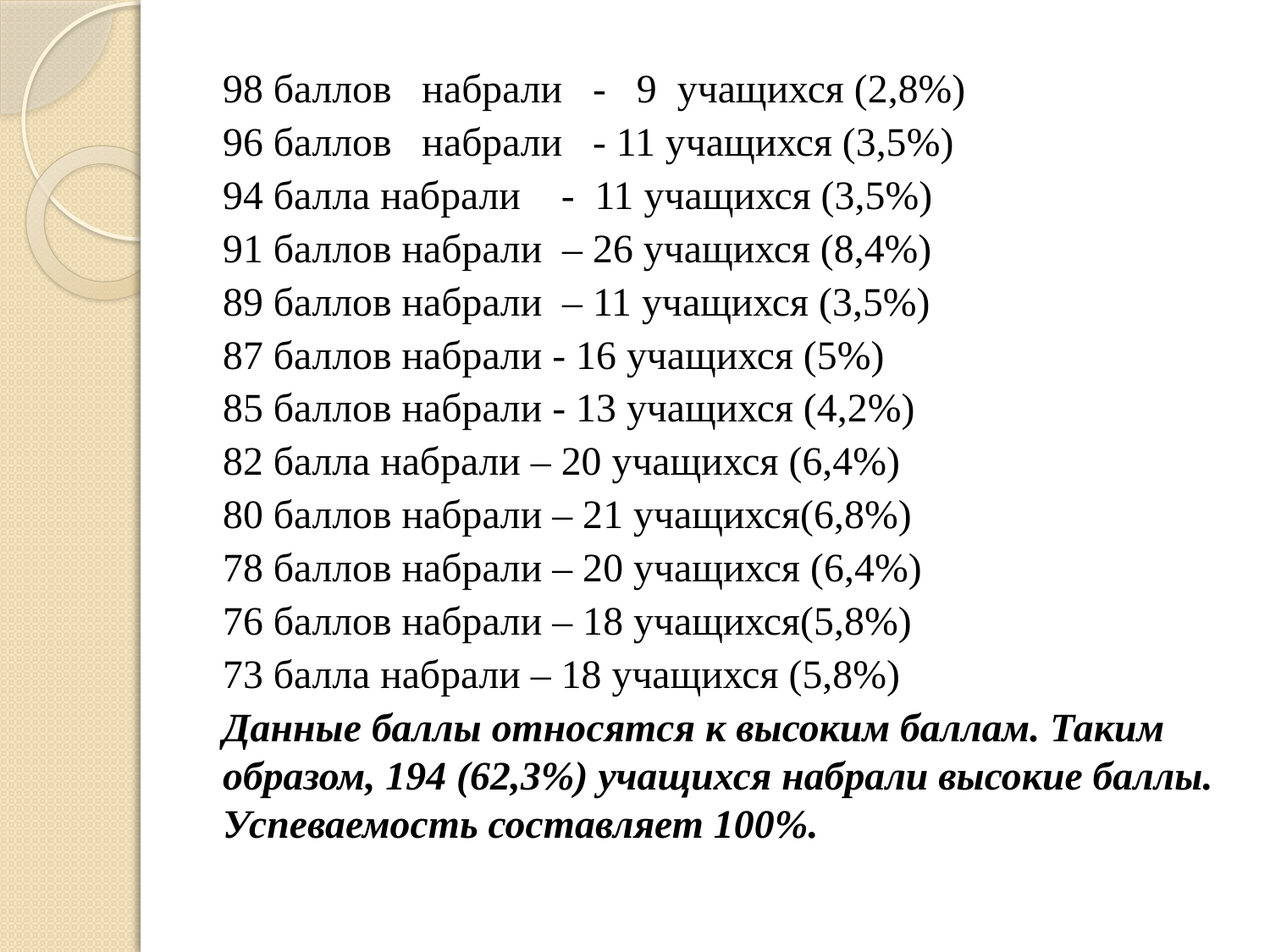

#
98 баллов   набрали   -   9  учащихся (2,8%)
96 баллов   набрали   - 11 учащихся (3,5%)
94 балла набрали    -  11 учащихся (3,5%)
91 баллов набрали  – 26 учащихся (8,4%)
89 баллов набрали  – 11 учащихся (3,5%)
87 баллов набрали - 16 учащихся (5%)
85 баллов набрали - 13 учащихся (4,2%)
82 балла набрали – 20 учащихся (6,4%)
80 баллов набрали – 21 учащихся(6,8%)
78 баллов набрали – 20 учащихся (6,4%)
76 баллов набрали – 18 учащихся(5,8%)
73 балла набрали – 18 учащихся (5,8%)
Данные баллы относятся к высоким баллам. Таким образом, 194 (62,3%) учащихся набрали высокие баллы. Успеваемость составляет 100%.